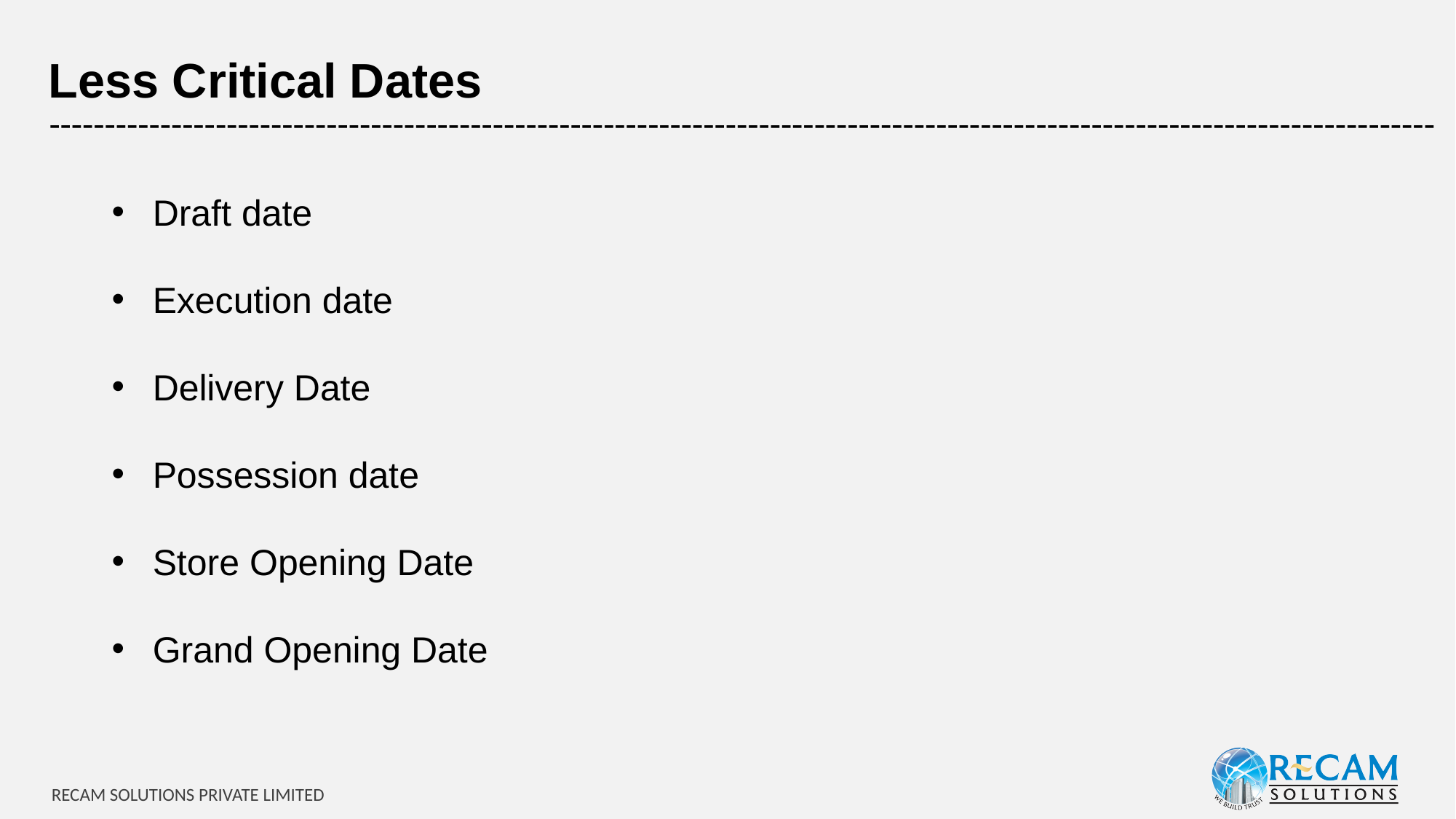

Less Critical Dates
-----------------------------------------------------------------------------------------------------------------------------
Draft date
Execution date
Delivery Date
Possession date
Store Opening Date
Grand Opening Date
RECAM SOLUTIONS PRIVATE LIMITED